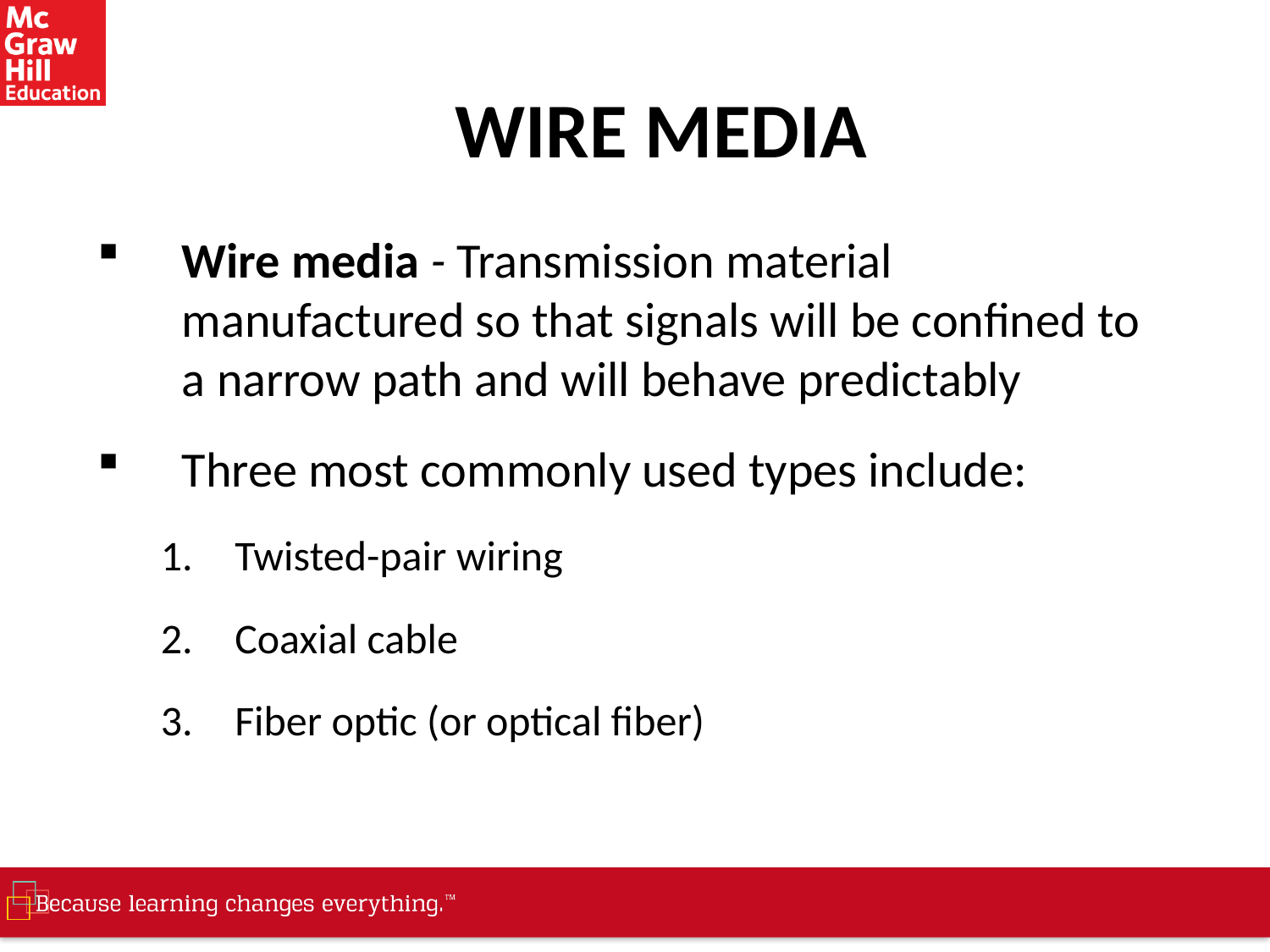

# WIRE MEDIA
Wire media - Transmission material manufactured so that signals will be confined to a narrow path and will behave predictably
Three most commonly used types include:
Twisted-pair wiring
Coaxial cable
Fiber optic (or optical fiber)